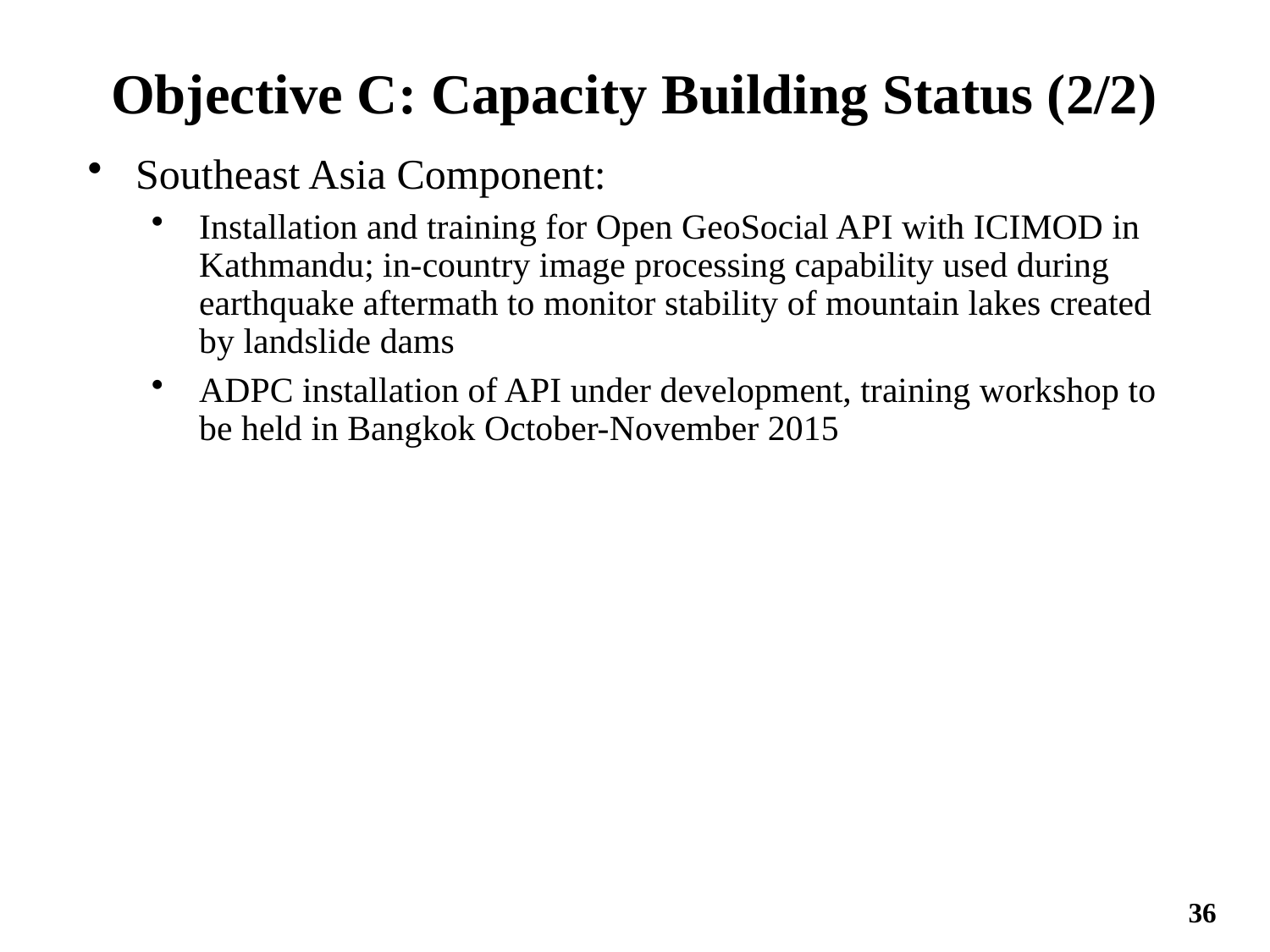

# Objective C: Capacity Building Status (2/2)
Southeast Asia Component:
Installation and training for Open GeoSocial API with ICIMOD in Kathmandu; in-country image processing capability used during earthquake aftermath to monitor stability of mountain lakes created by landslide dams
ADPC installation of API under development, training workshop to be held in Bangkok October-November 2015
36